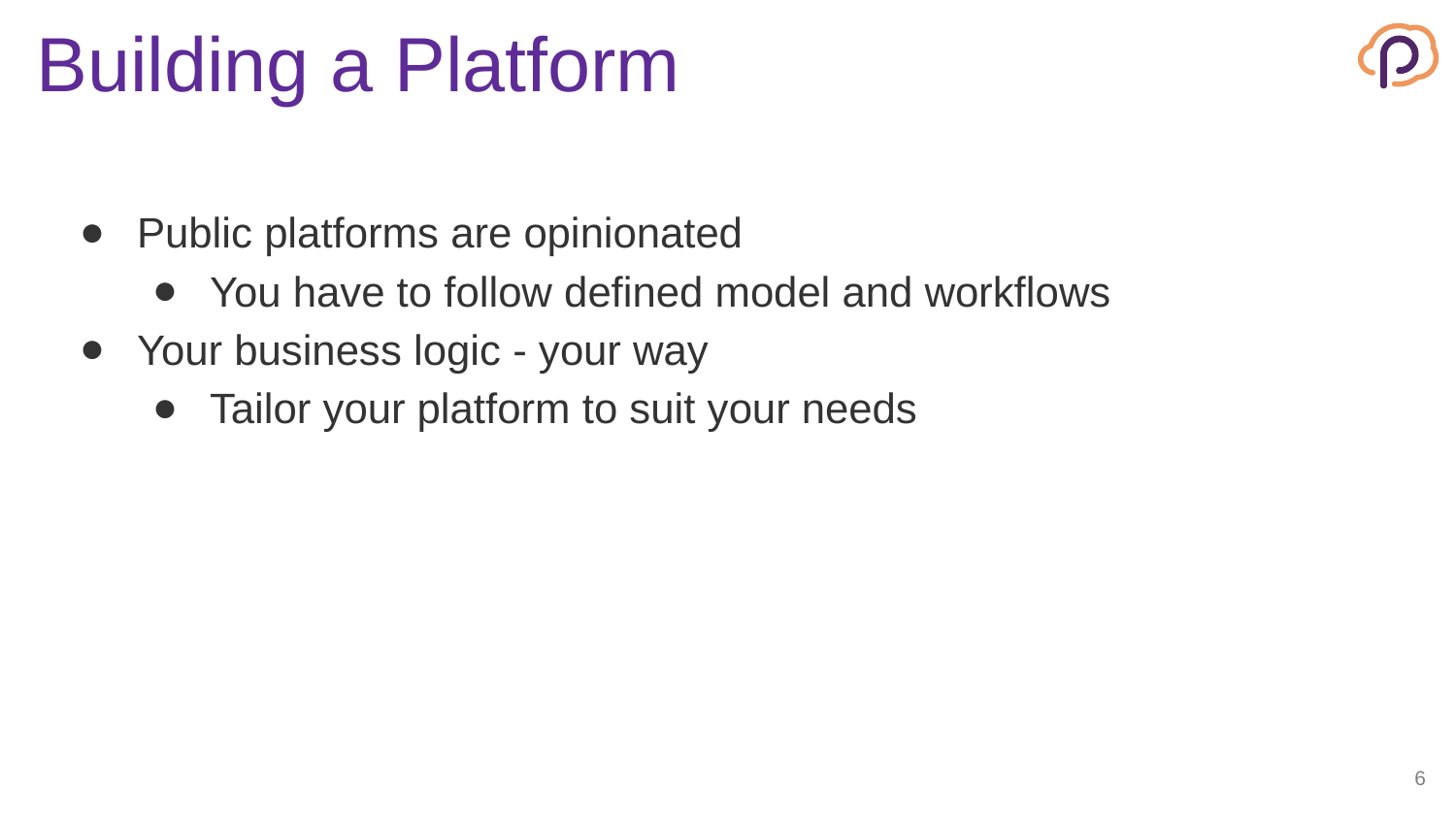

# Building a Platform
Public platforms are opinionated
You have to follow defined model and workflows
Your business logic - your way
Tailor your platform to suit your needs
6